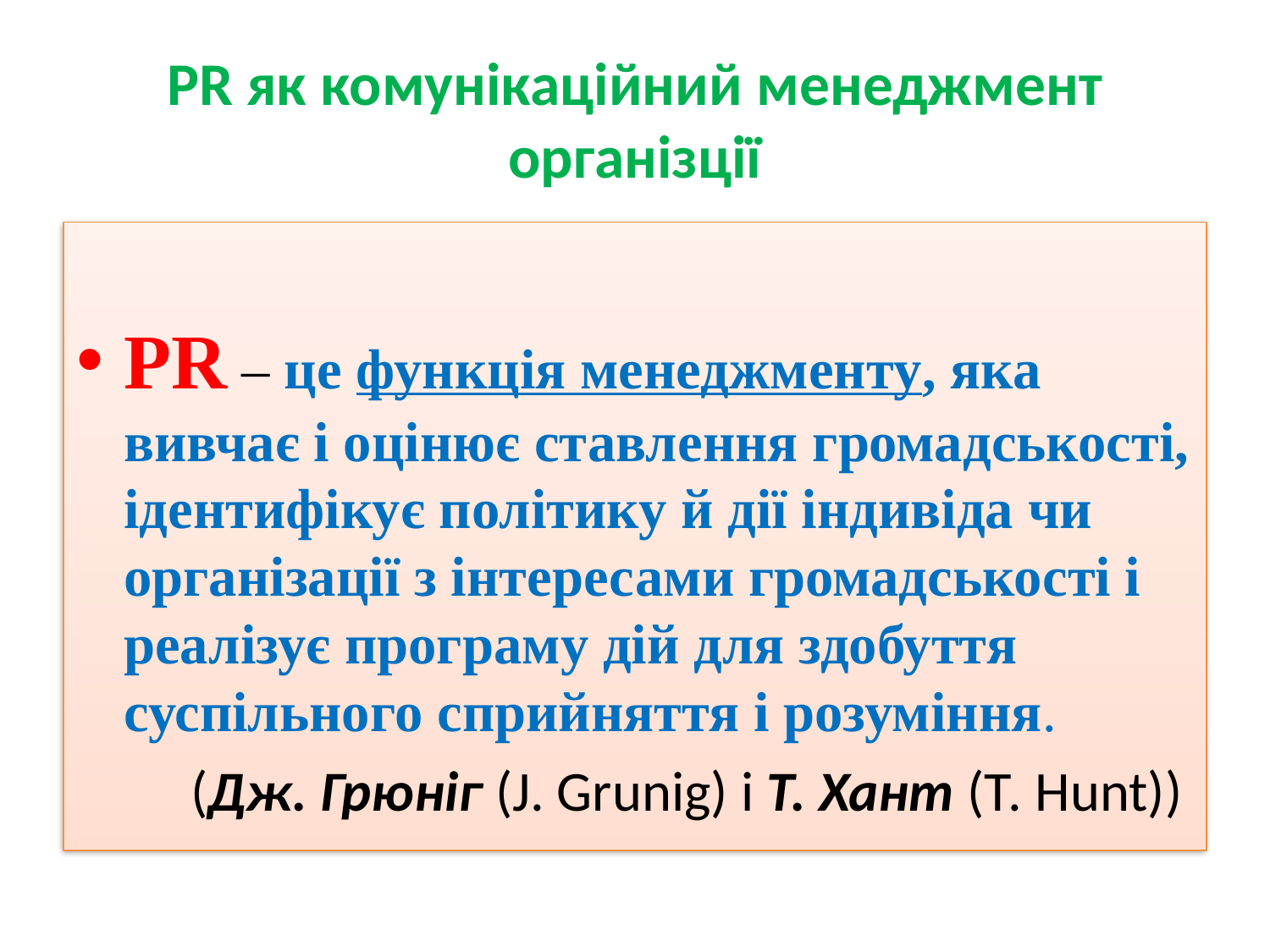

# PR як комунікаційний менеджмент організції

PR – це функція менеджменту, яка вивчає і оцінює ставлення громадськості, ідентифікує політику й дії індивіда чи організації з інтересами громадськості і реалізує програму дій для здобуття суспільного сприйняття і розуміння.
         (Дж. Грюніг (J. Grunig) і Т. Хант (Т. Hunt))